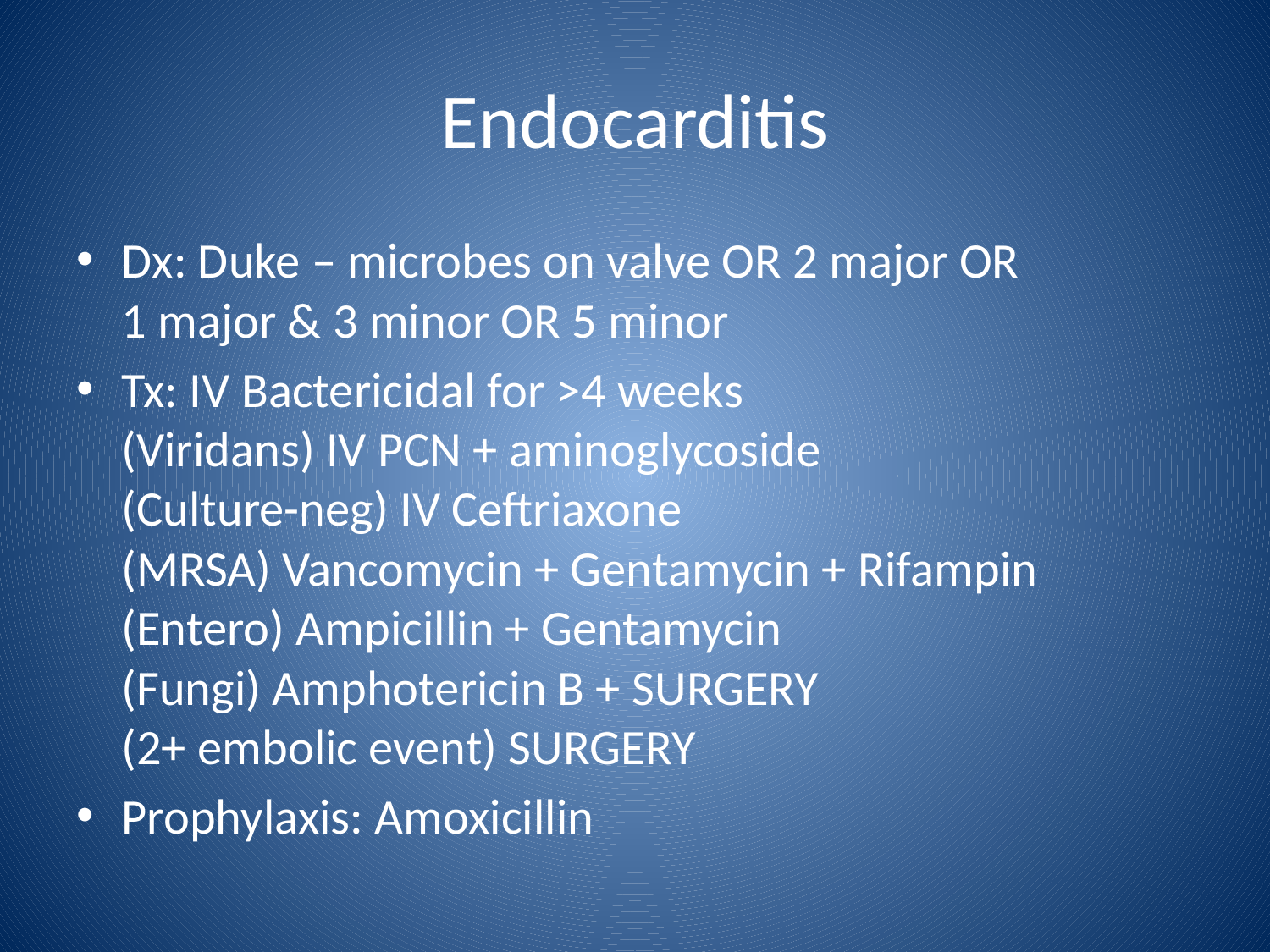

# Endocarditis
Dx: Duke – microbes on valve OR 2 major OR
1 major & 3 minor OR 5 minor
Tx: IV Bactericidal for >4 weeks
(Viridans) IV PCN + aminoglycoside
(Culture-neg) IV Ceftriaxone
(MRSA) Vancomycin + Gentamycin + Rifampin
(Entero) Ampicillin + Gentamycin
(Fungi) Amphotericin B + SURGERY
(2+ embolic event) SURGERY
Prophylaxis: Amoxicillin